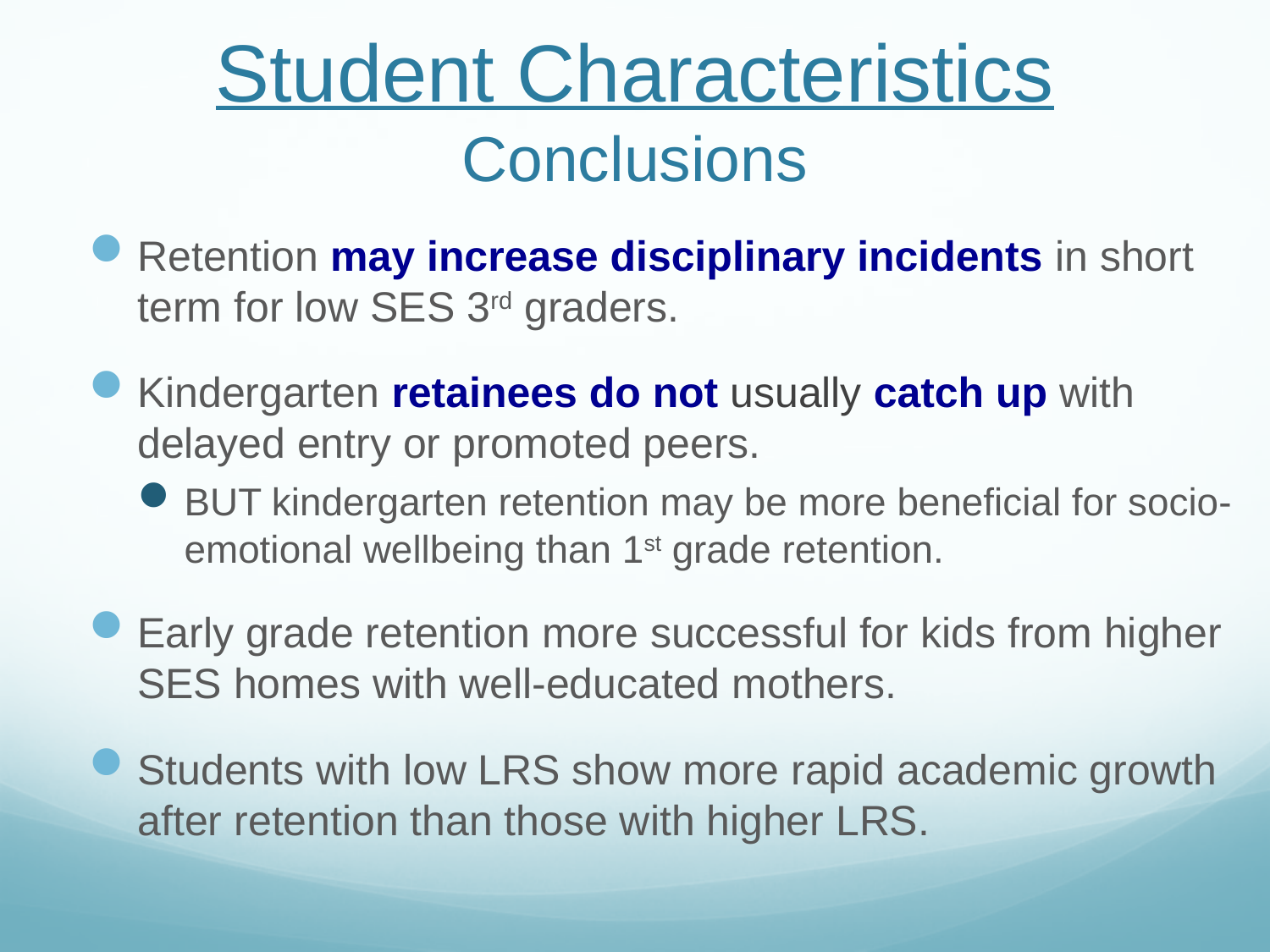

# Student Characteristics Conclusions
Retention may increase disciplinary incidents in short term for low SES 3rd graders.
Kindergarten retainees do not usually catch up with delayed entry or promoted peers.
BUT kindergarten retention may be more beneficial for socio-emotional wellbeing than 1st grade retention.
Early grade retention more successful for kids from higher SES homes with well-educated mothers.
Students with low LRS show more rapid academic growth after retention than those with higher LRS.